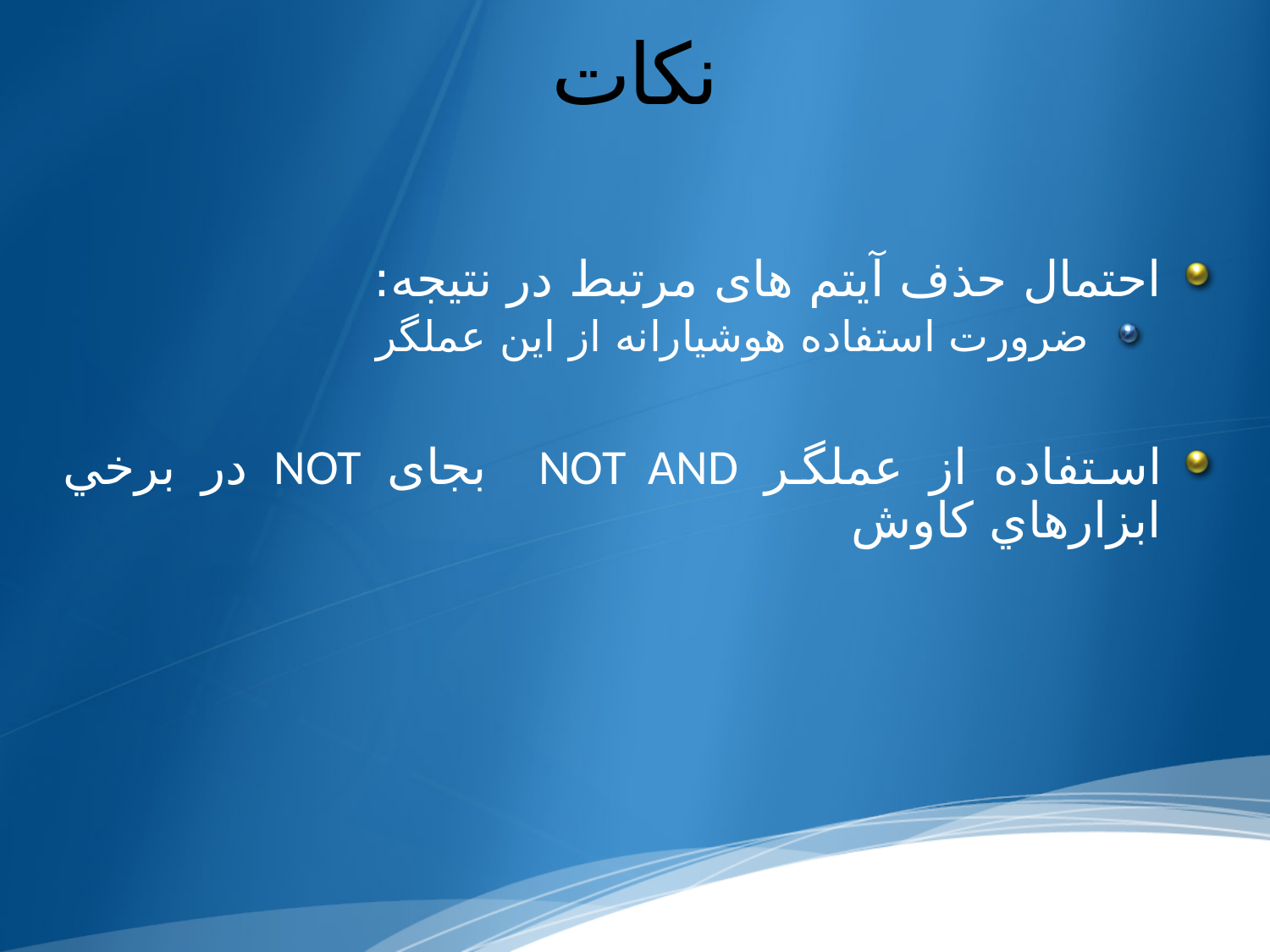

# نکات
احتمال حذف آیتم های مرتبط در نتیجه:
ضرورت استفاده هوشیارانه از این عملگر

استفاده از عملگر NOT AND  بجای NOT در برخي ابزارهاي کاوش